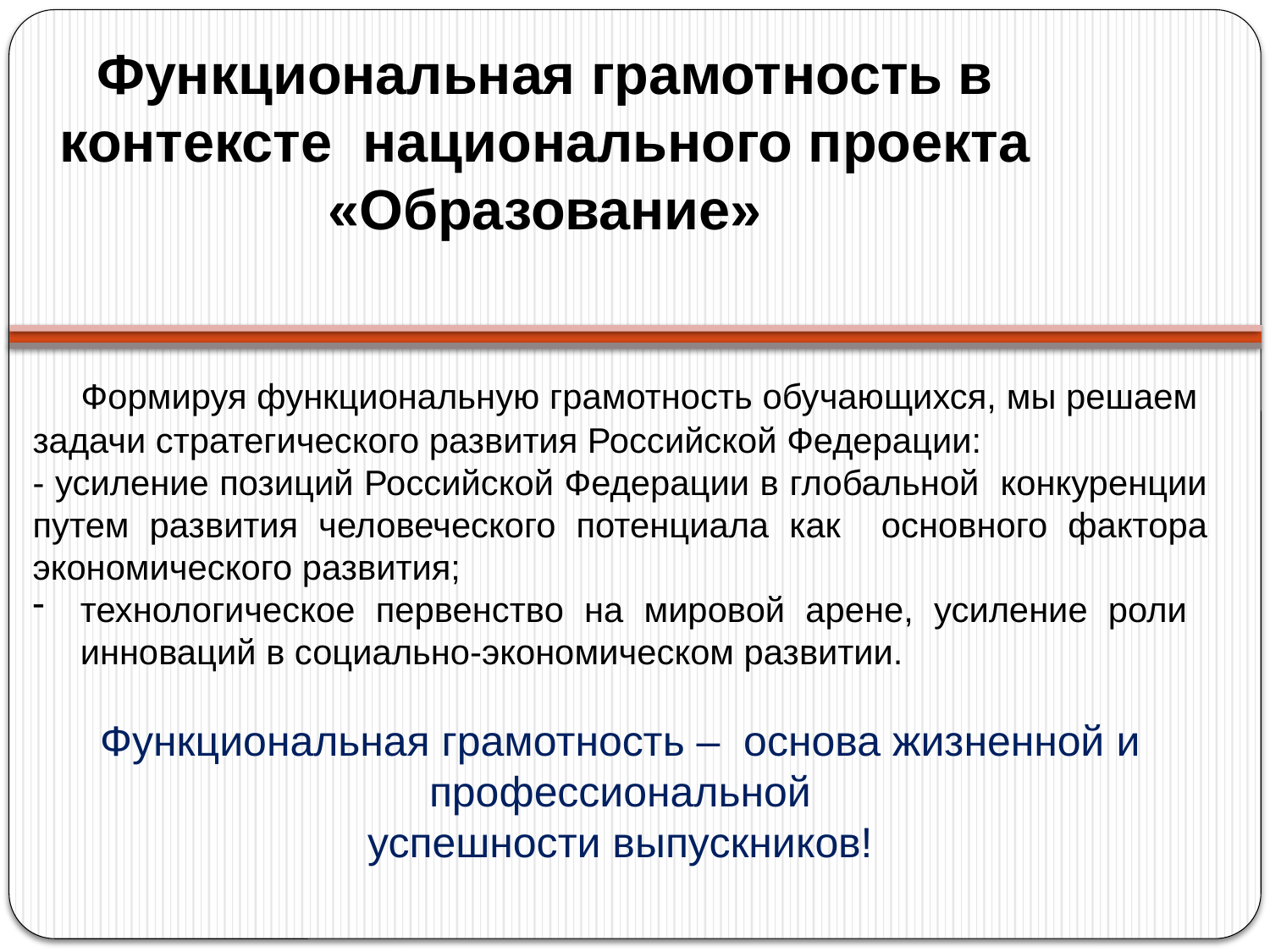

# Функциональная грамотность в контексте  национального проекта «Образование»
    Формируя функциональную грамотность обучающихся, мы решаем  задачи стратегического развития Российской Федерации:
- усиление позиций Российской Федерации в глобальной  конкуренции путем развития человеческого потенциала как  основного фактора экономического развития;
технологическое первенство на мировой арене, усиление роли  инноваций в социально-экономическом развитии.

Функциональная грамотность –  основа жизненной и профессиональной
успешности выпускников!